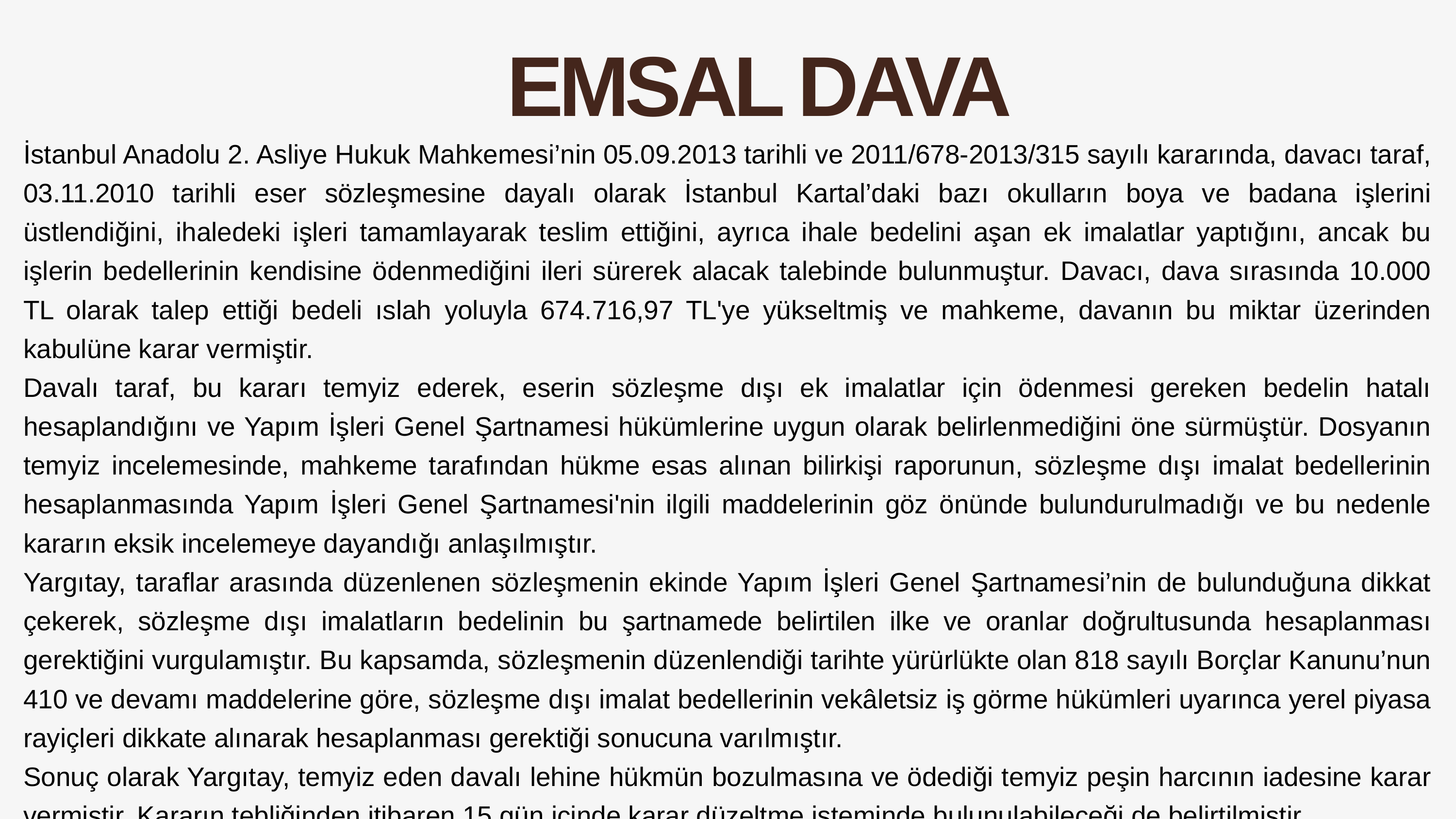

EMSAL DAVA
İstanbul Anadolu 2. Asliye Hukuk Mahkemesi’nin 05.09.2013 tarihli ve 2011/678-2013/315 sayılı kararında, davacı taraf, 03.11.2010 tarihli eser sözleşmesine dayalı olarak İstanbul Kartal’daki bazı okulların boya ve badana işlerini üstlendiğini, ihaledeki işleri tamamlayarak teslim ettiğini, ayrıca ihale bedelini aşan ek imalatlar yaptığını, ancak bu işlerin bedellerinin kendisine ödenmediğini ileri sürerek alacak talebinde bulunmuştur. Davacı, dava sırasında 10.000 TL olarak talep ettiği bedeli ıslah yoluyla 674.716,97 TL'ye yükseltmiş ve mahkeme, davanın bu miktar üzerinden kabulüne karar vermiştir.
Davalı taraf, bu kararı temyiz ederek, eserin sözleşme dışı ek imalatlar için ödenmesi gereken bedelin hatalı hesaplandığını ve Yapım İşleri Genel Şartnamesi hükümlerine uygun olarak belirlenmediğini öne sürmüştür. Dosyanın temyiz incelemesinde, mahkeme tarafından hükme esas alınan bilirkişi raporunun, sözleşme dışı imalat bedellerinin hesaplanmasında Yapım İşleri Genel Şartnamesi'nin ilgili maddelerinin göz önünde bulundurulmadığı ve bu nedenle kararın eksik incelemeye dayandığı anlaşılmıştır.
Yargıtay, taraflar arasında düzenlenen sözleşmenin ekinde Yapım İşleri Genel Şartnamesi’nin de bulunduğuna dikkat çekerek, sözleşme dışı imalatların bedelinin bu şartnamede belirtilen ilke ve oranlar doğrultusunda hesaplanması gerektiğini vurgulamıştır. Bu kapsamda, sözleşmenin düzenlendiği tarihte yürürlükte olan 818 sayılı Borçlar Kanunu’nun 410 ve devamı maddelerine göre, sözleşme dışı imalat bedellerinin vekâletsiz iş görme hükümleri uyarınca yerel piyasa rayiçleri dikkate alınarak hesaplanması gerektiği sonucuna varılmıştır.
Sonuç olarak Yargıtay, temyiz eden davalı lehine hükmün bozulmasına ve ödediği temyiz peşin harcının iadesine karar vermiştir. Kararın tebliğinden itibaren 15 gün içinde karar düzeltme isteminde bulunulabileceği de belirtilmiştir.